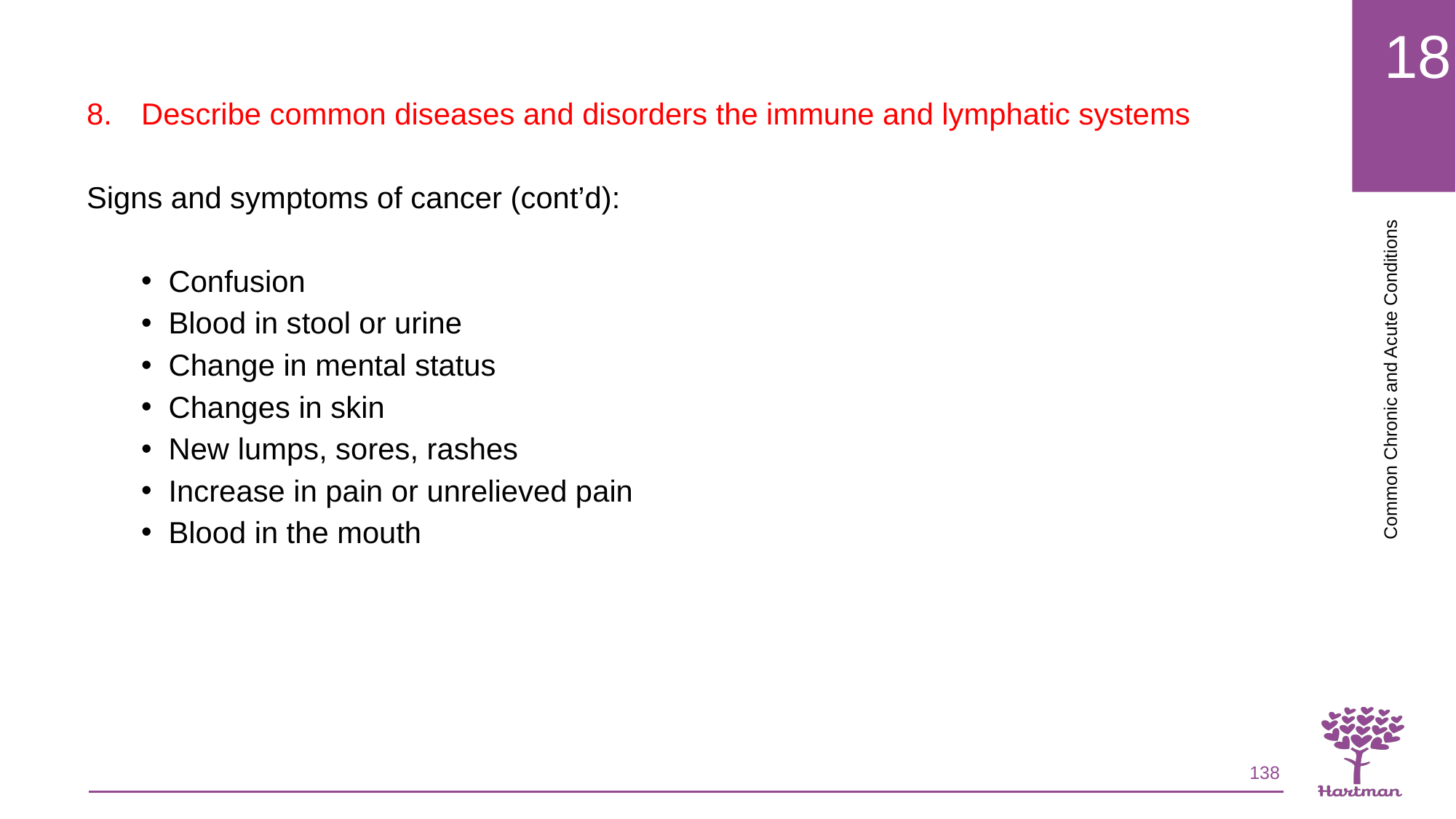

Describe common diseases and disorders the immune and lymphatic systems

Signs and symptoms of cancer (cont’d):

Confusion
Blood in stool or urine
Change in mental status
Changes in skin
New lumps, sores, rashes
Increase in pain or unrelieved pain
Blood in the mouth

138